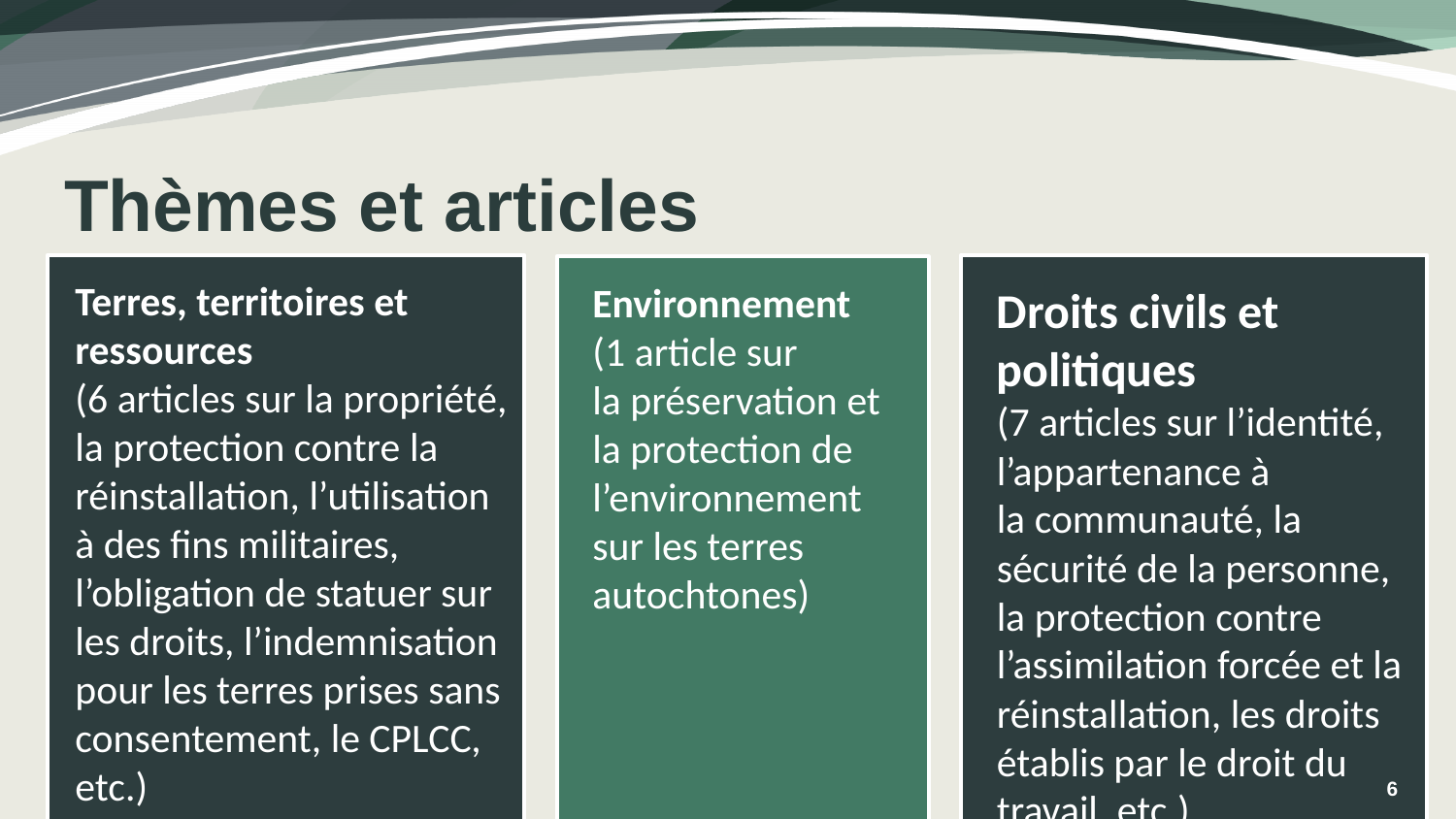

# Thèmes et articles

Terres, territoires et ressources
(6 articles sur la propriété, la protection contre la réinstallation, l’utilisation à des fins militaires, l’obligation de statuer sur les droits, l’indemnisation pour les terres prises sans consentement, le CPLCC, etc.)

Environnement
(1 article sur
la préservation et
la protection de l’environnement
sur les terres autochtones)
Droits civils et politiques
(7 articles sur l’identité, l’appartenance à
la communauté, la sécurité de la personne, la protection contre l’assimilation forcée et la réinstallation, les droits établis par le droit du travail, etc.)
6